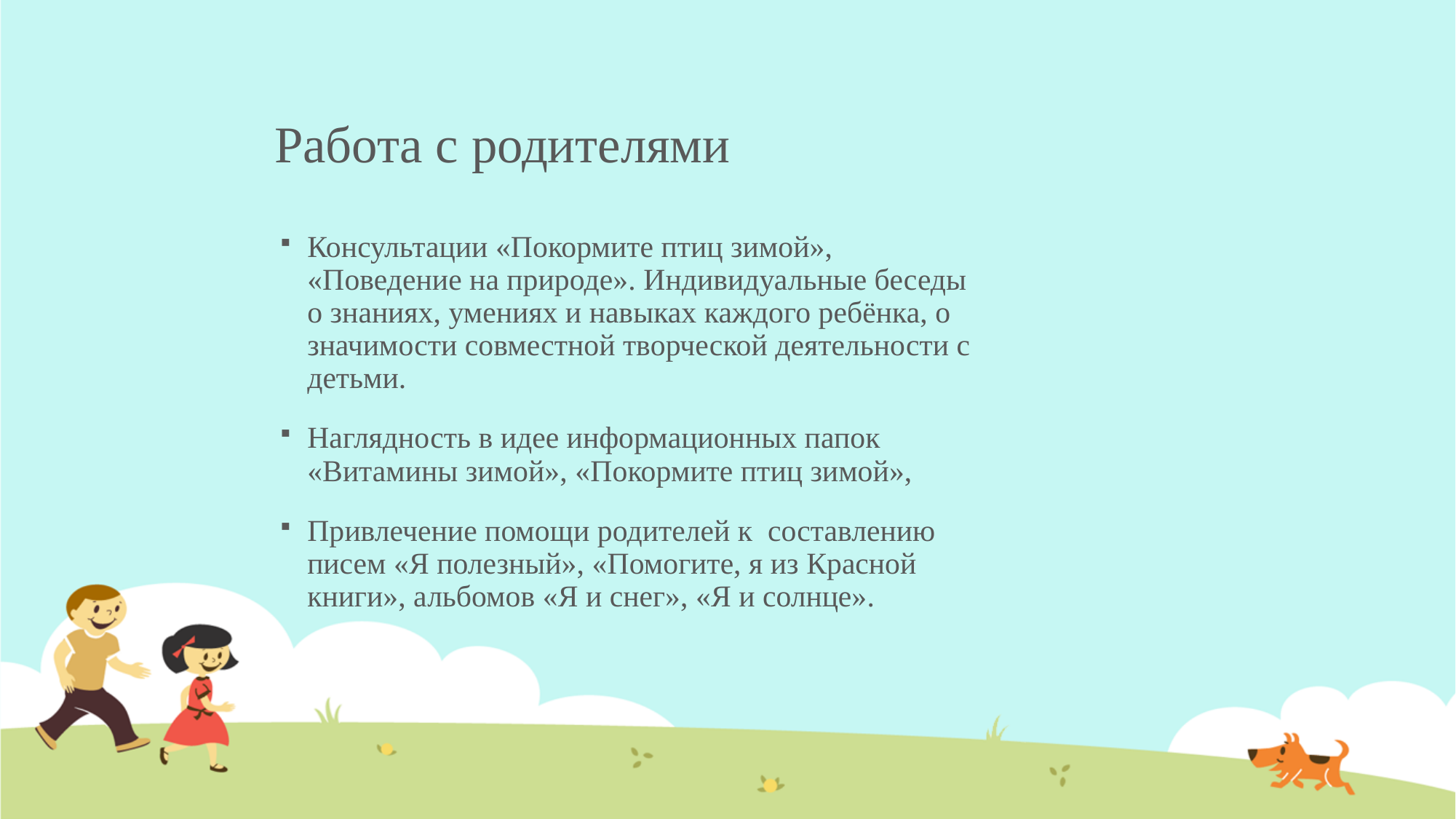

# Работа с родителями
Консультации «Покормите птиц зимой», «Поведение на природе». Индивидуальные беседы о знаниях, умениях и навыках каждого ребёнка, о значимости совместной творческой деятельности с детьми.
Наглядность в идее информационных папок «Витамины зимой», «Покормите птиц зимой»,
Привлечение помощи родителей к  составлению писем «Я полезный», «Помогите, я из Красной книги», альбомов «Я и снег», «Я и солнце».